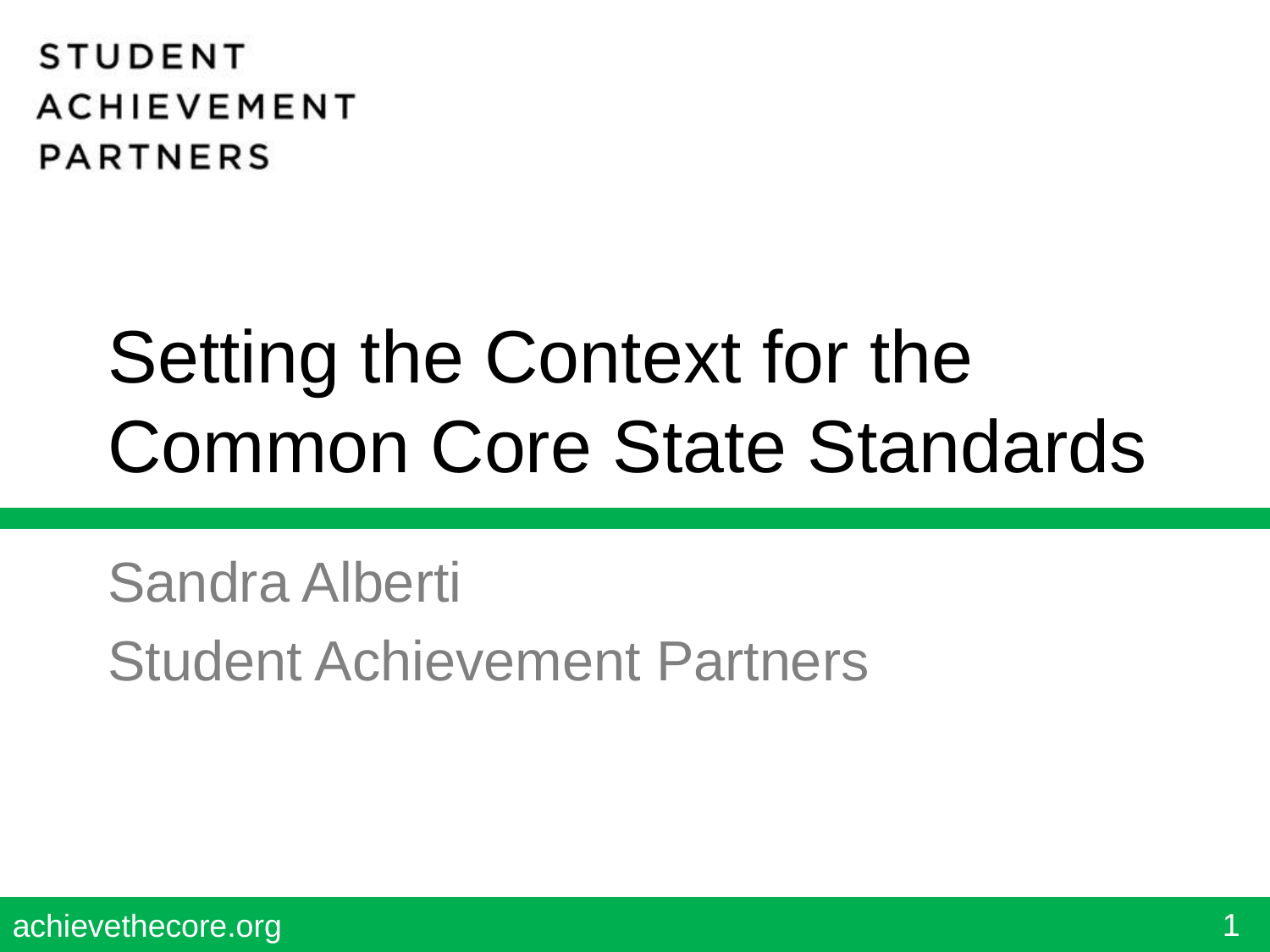

# Setting the Context for the Common Core State Standards
Sandra Alberti
Student Achievement Partners